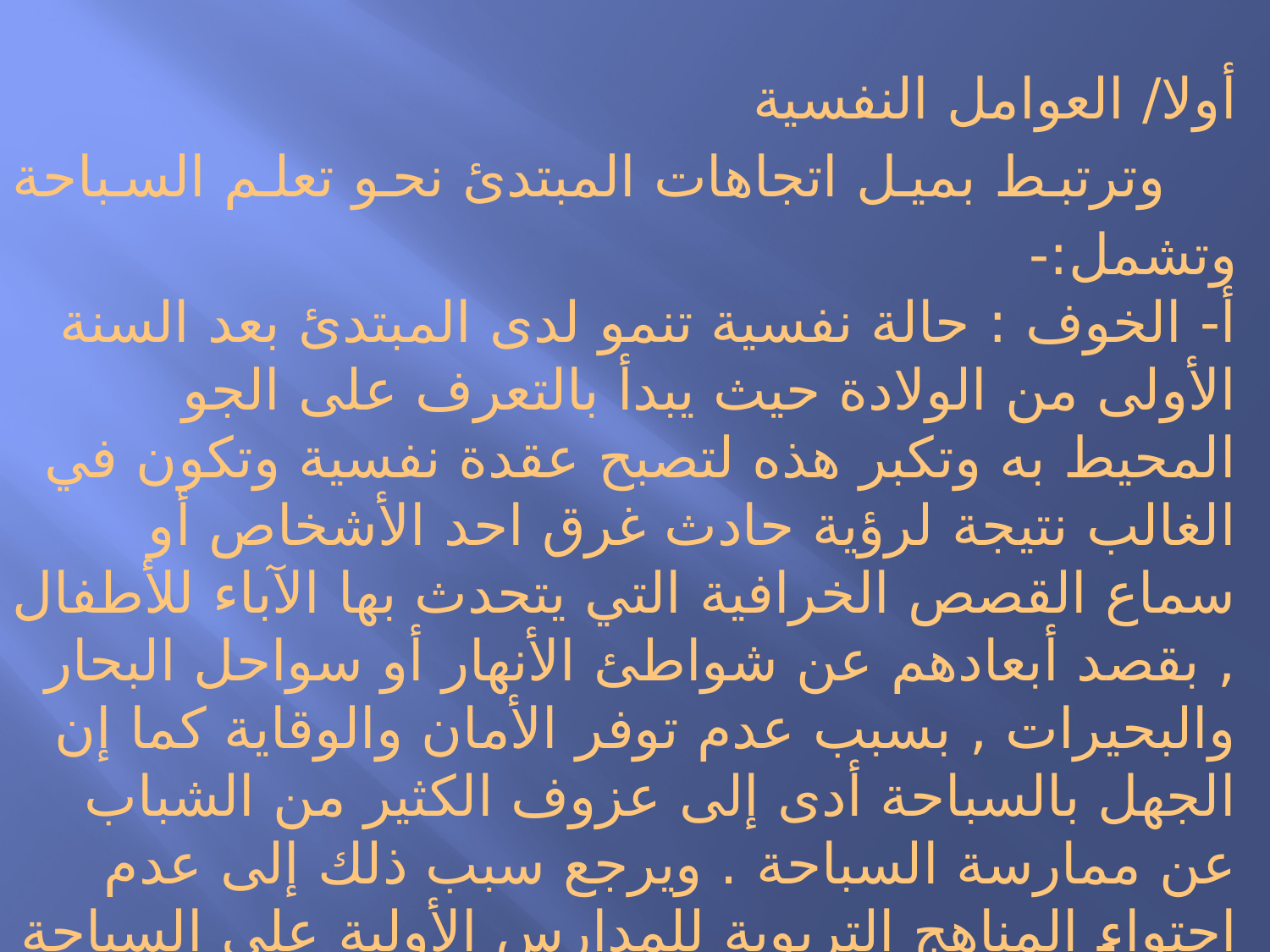

أولا/ العوامل النفسية
    وترتبط بميل اتجاهات المبتدئ نحو تعلم السباحة وتشمل:-
أ- الخوف : حالة نفسية تنمو لدى المبتدئ بعد السنة الأولى من الولادة حيث يبدأ بالتعرف على الجو المحيط به وتكبر هذه لتصبح عقدة نفسية وتكون في الغالب نتيجة لرؤية حادث غرق احد الأشخاص أو سماع القصص الخرافية التي يتحدث بها الآباء للأطفال , بقصد أبعادهم عن شواطئ الأنهار أو سواحل البحار والبحيرات , بسبب عدم توفر الأمان والوقاية كما إن الجهل بالسباحة أدى إلى عزوف الكثير من الشباب عن ممارسة السباحة . ويرجع سبب ذلك إلى عدم احتواء المناهج التربوية للمدارس الأولية على السباحة .